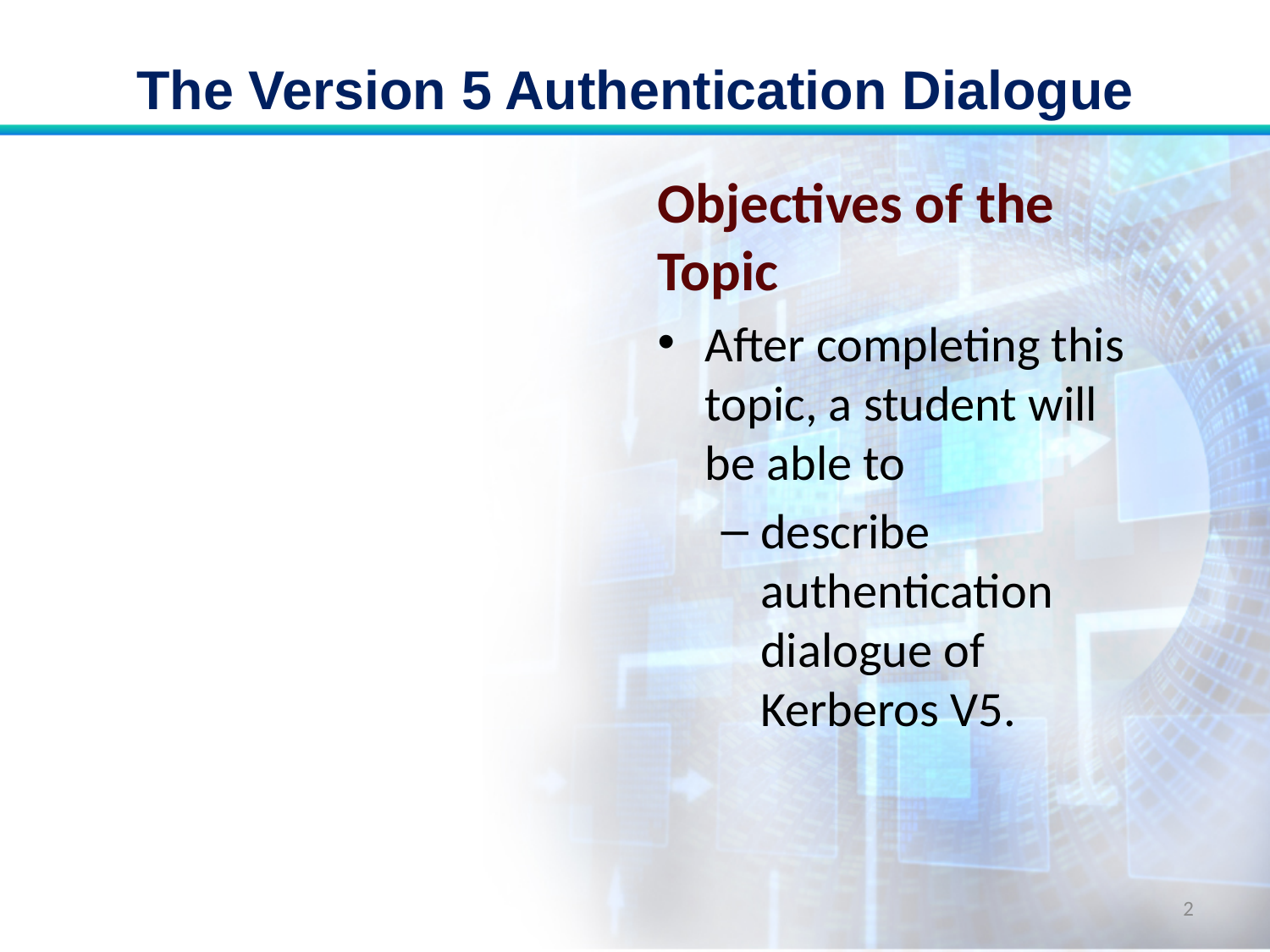

# The Version 5 Authentication Dialogue
Objectives of the Topic
After completing this topic, a student will be able to
describe authentication dialogue of Kerberos V5.
2